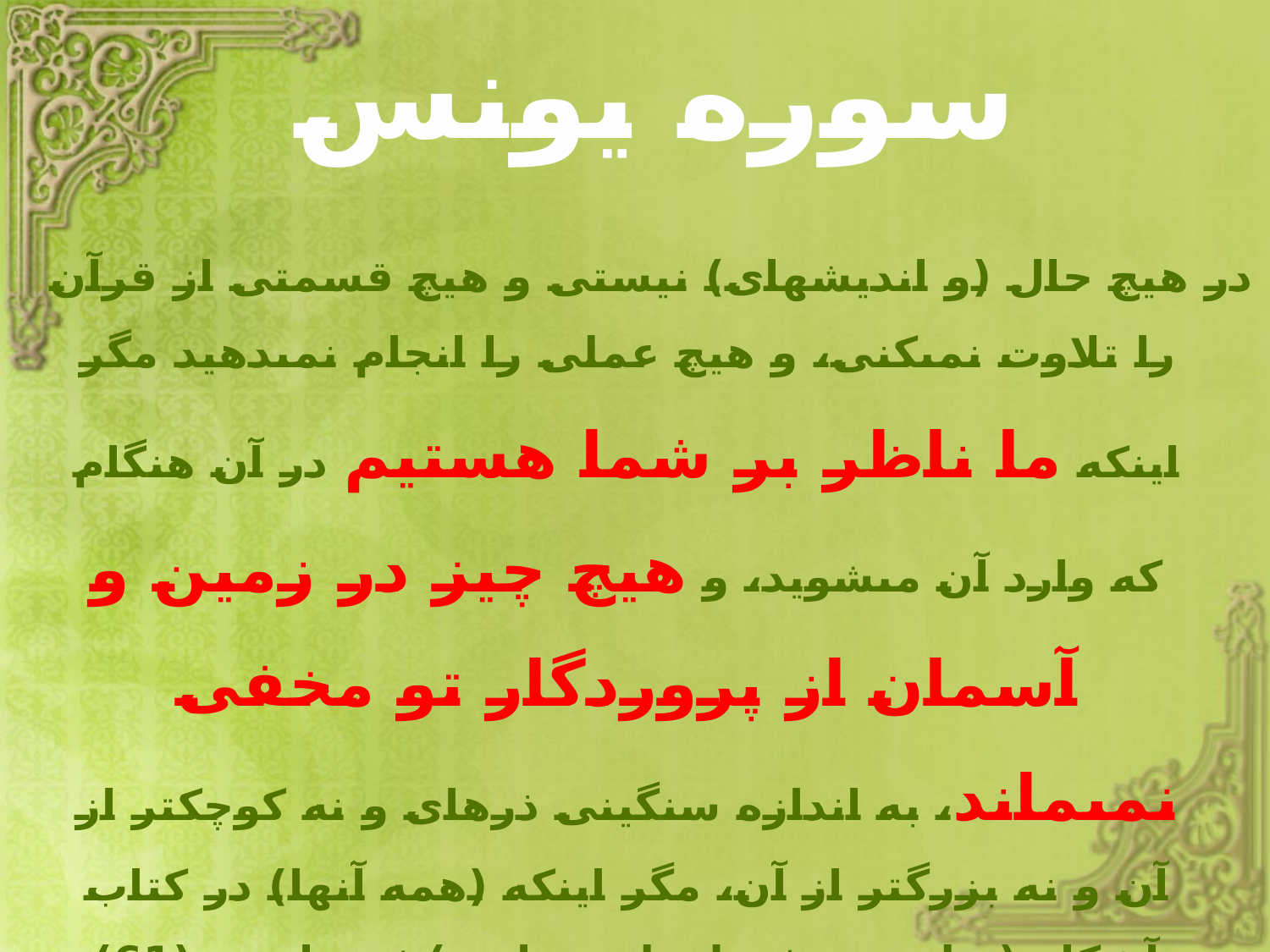

# سوره یونس
در هيچ حال (و انديشه‏اى) نيستى و هيچ قسمتى از قرآن را تلاوت نمى‏كنى، و هيچ عملى را انجام نمى‏دهيد مگر اينكه ما ناظر بر شما هستيم در آن هنگام كه وارد آن مى‏شويد، و هيچ چيز در زمين و آسمان از پروردگار تو مخفى نمى‏ماند، به اندازه سنگينى ذره‏اى و نه كوچكتر از آن و نه بزرگتر از آن، مگر اينكه (همه آنها) در كتاب آشكار (و لوح محفوظ علم خداوند) ثبت است.(61)